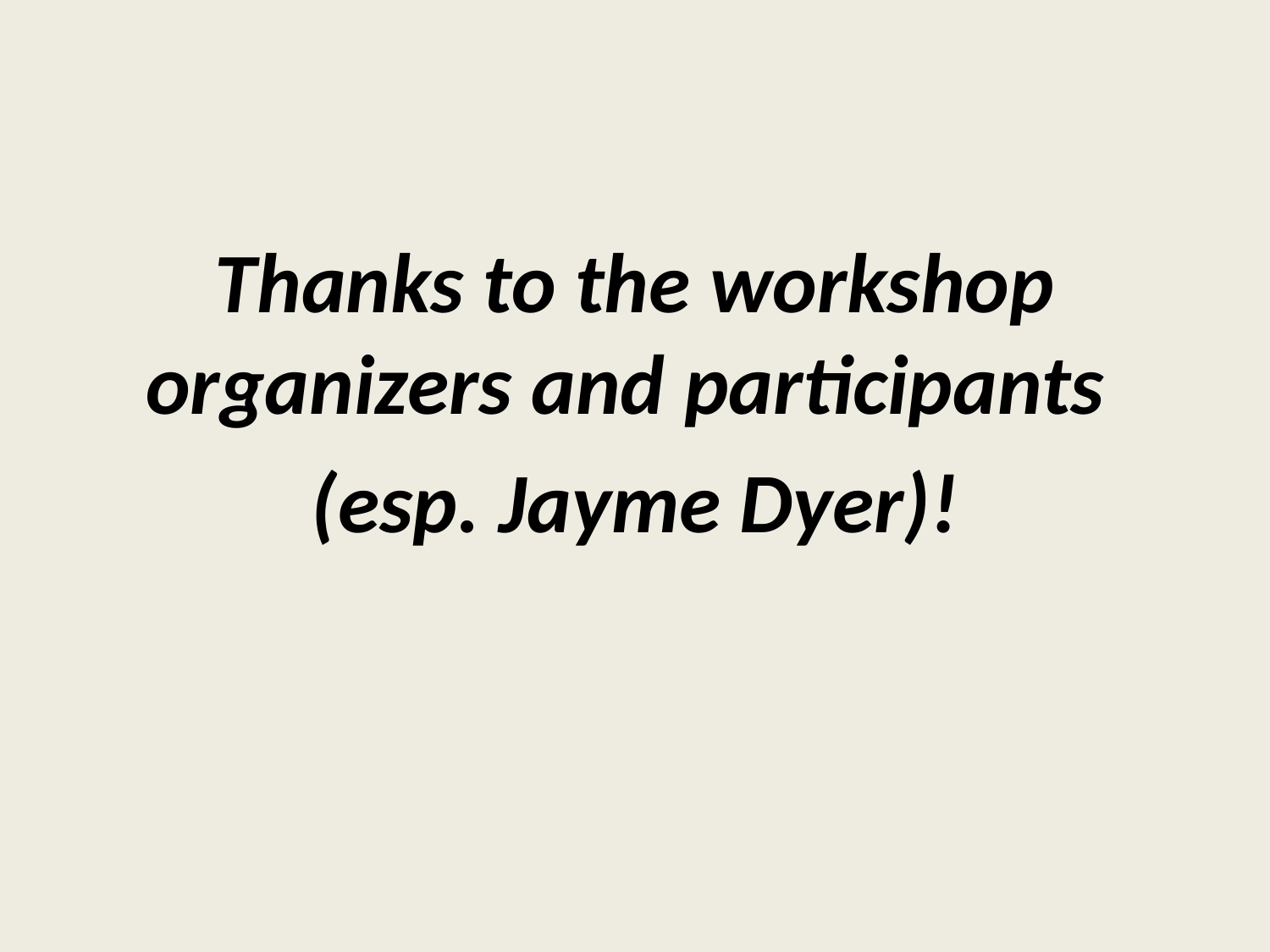

Thanks to the workshop organizers and participants
(esp. Jayme Dyer)!